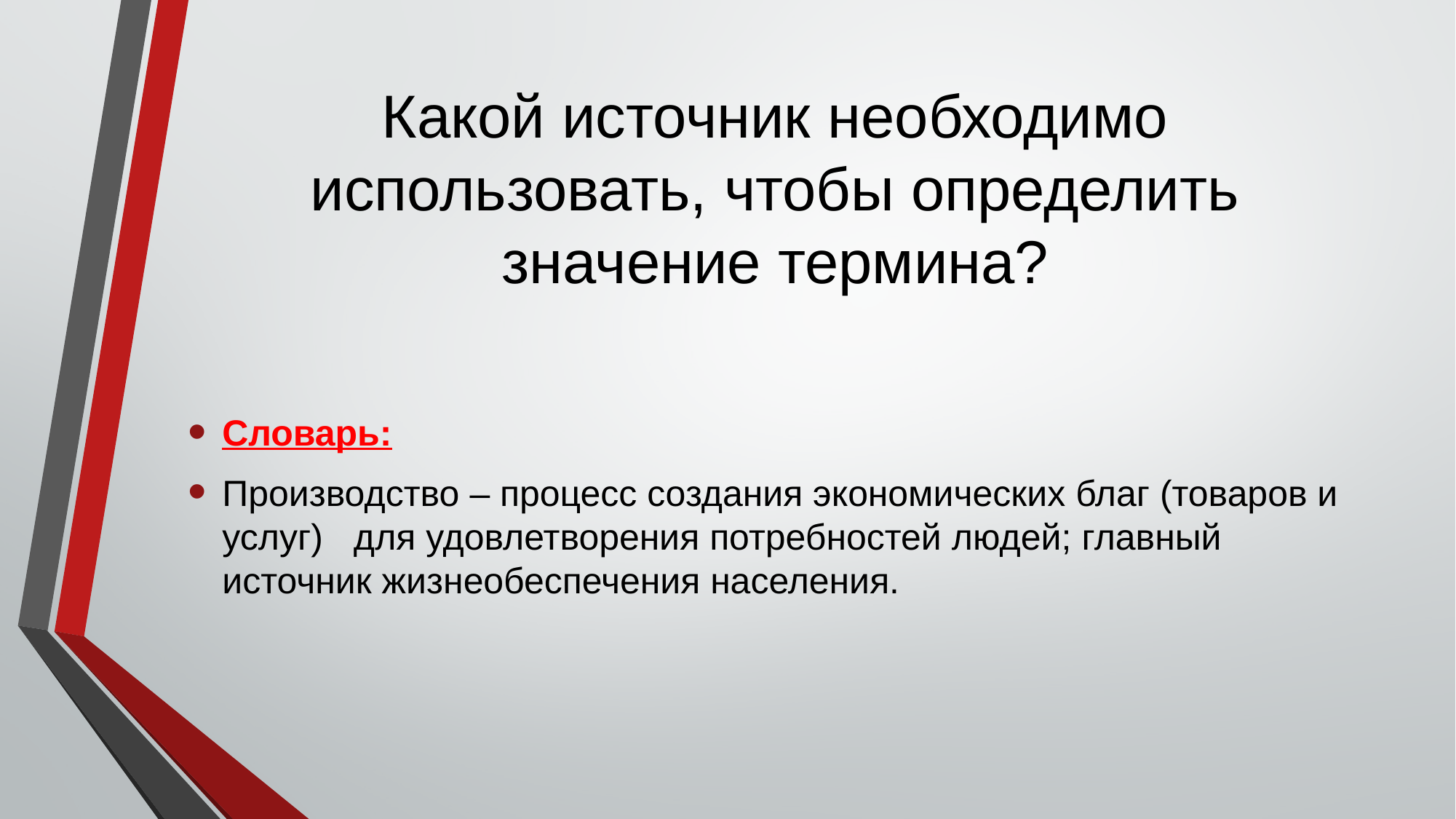

# Какой источник необходимо использовать, чтобы определить значение термина?
Словарь:
Производство – процесс создания экономических благ (товаров и услуг)   для удовлетворения потребностей людей; главный источник жизнеобеспечения населения.